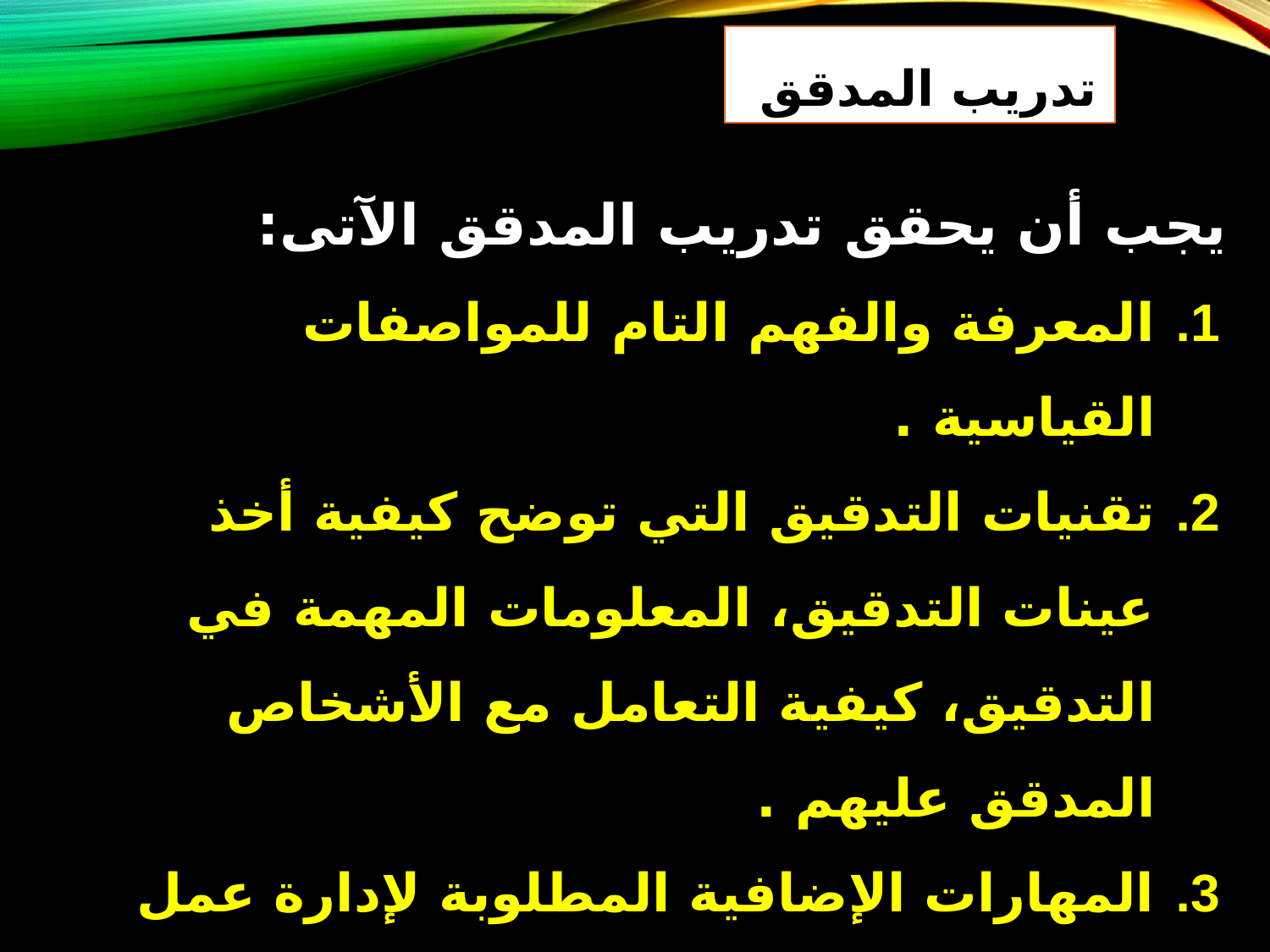

تدريب المدقق
يجب أن يحقق تدريب المدقق الآتى:
المعرفة والفهم التام للمواصفات القياسية .
تقنيات التدقيق التي توضح كيفية أخذ عينات التدقيق، المعلومات المهمة في التدقيق، كيفية التعامل مع الأشخاص المدقق عليهم .
المهارات الإضافية المطلوبة لإدارة عمل فريق المدققين.